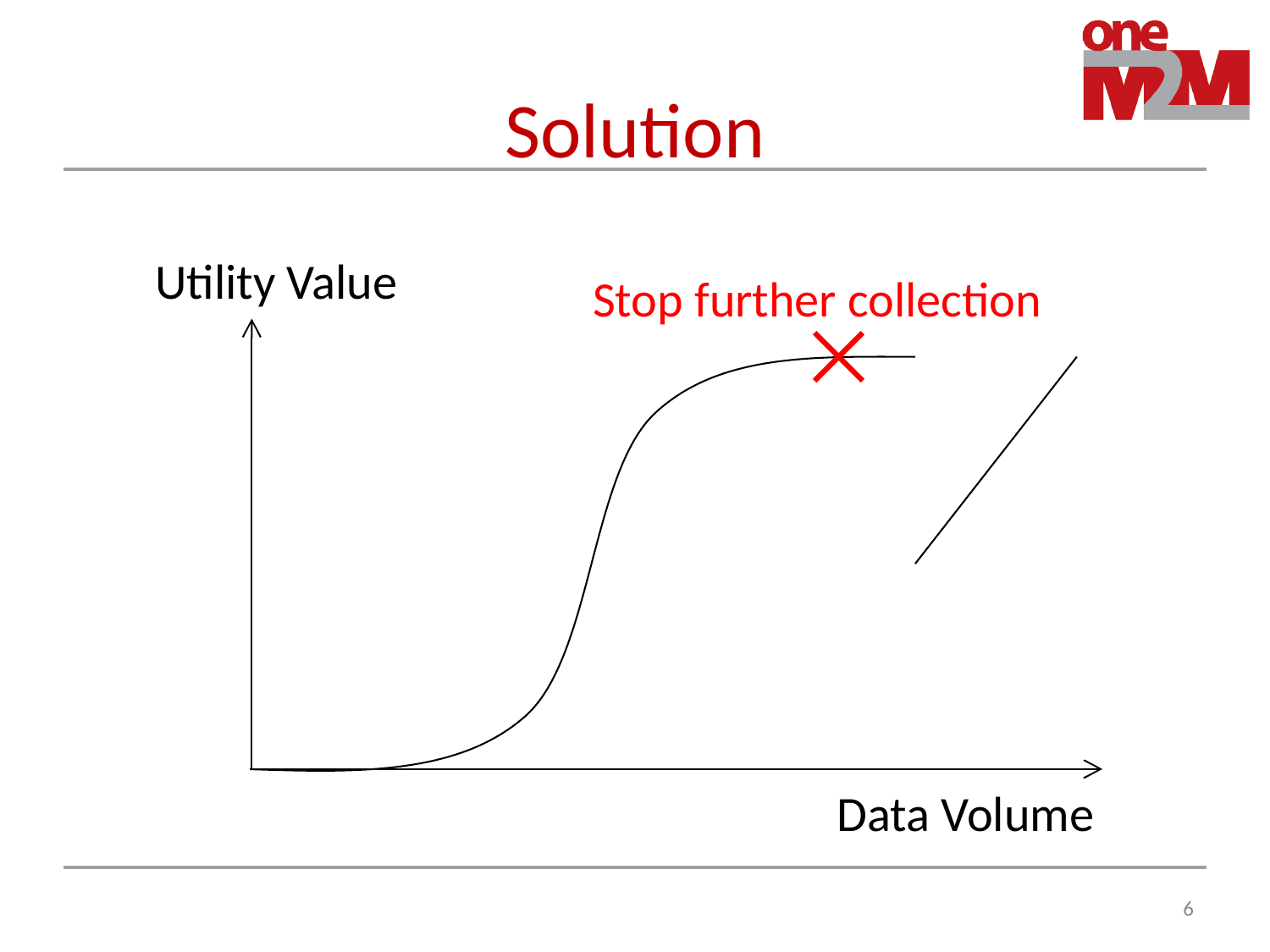

# Solution
Utility Value
Stop further collection

Data Volume
6